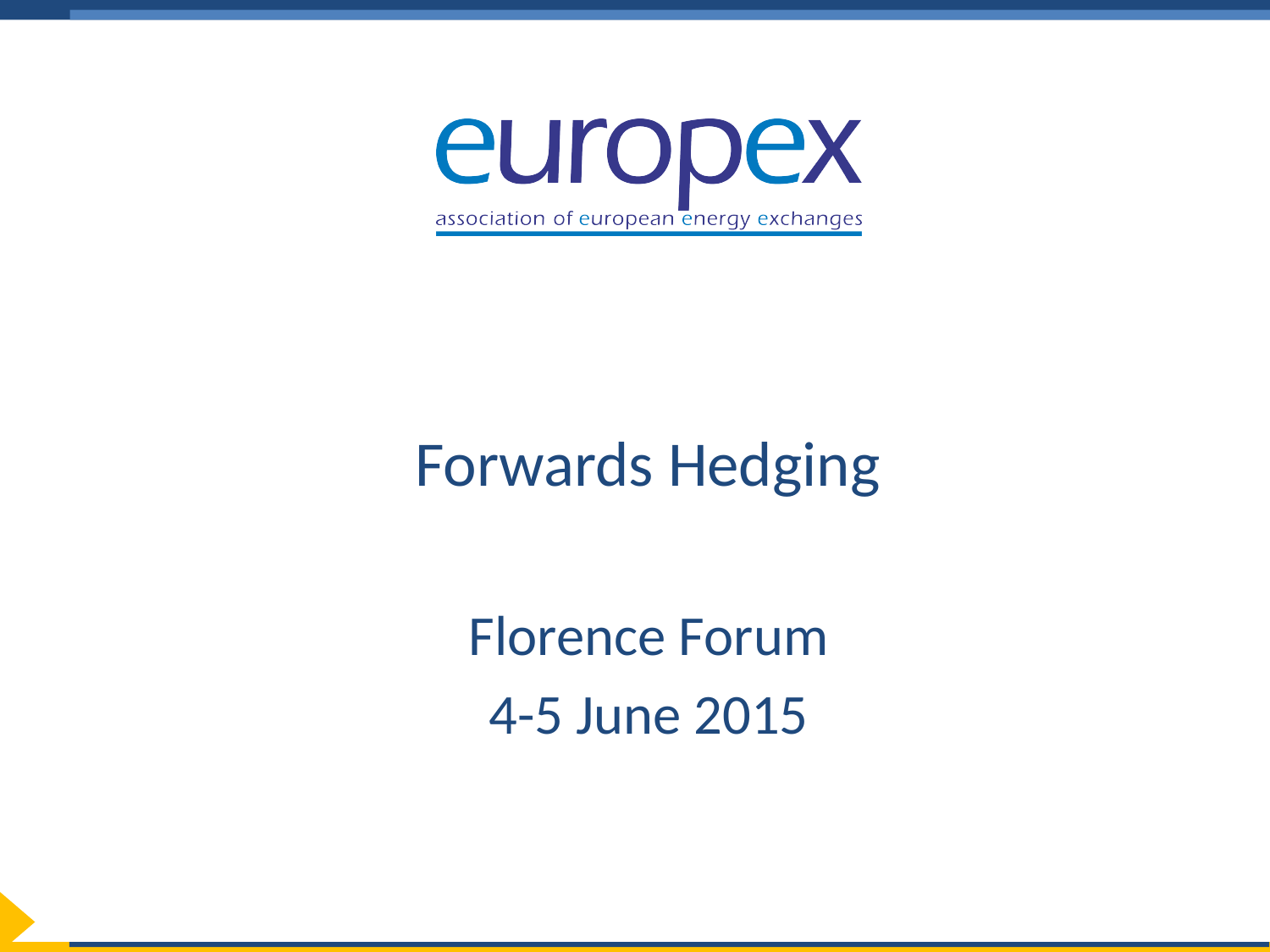

#
Forwards Hedging

Florence Forum
4-5 June 2015